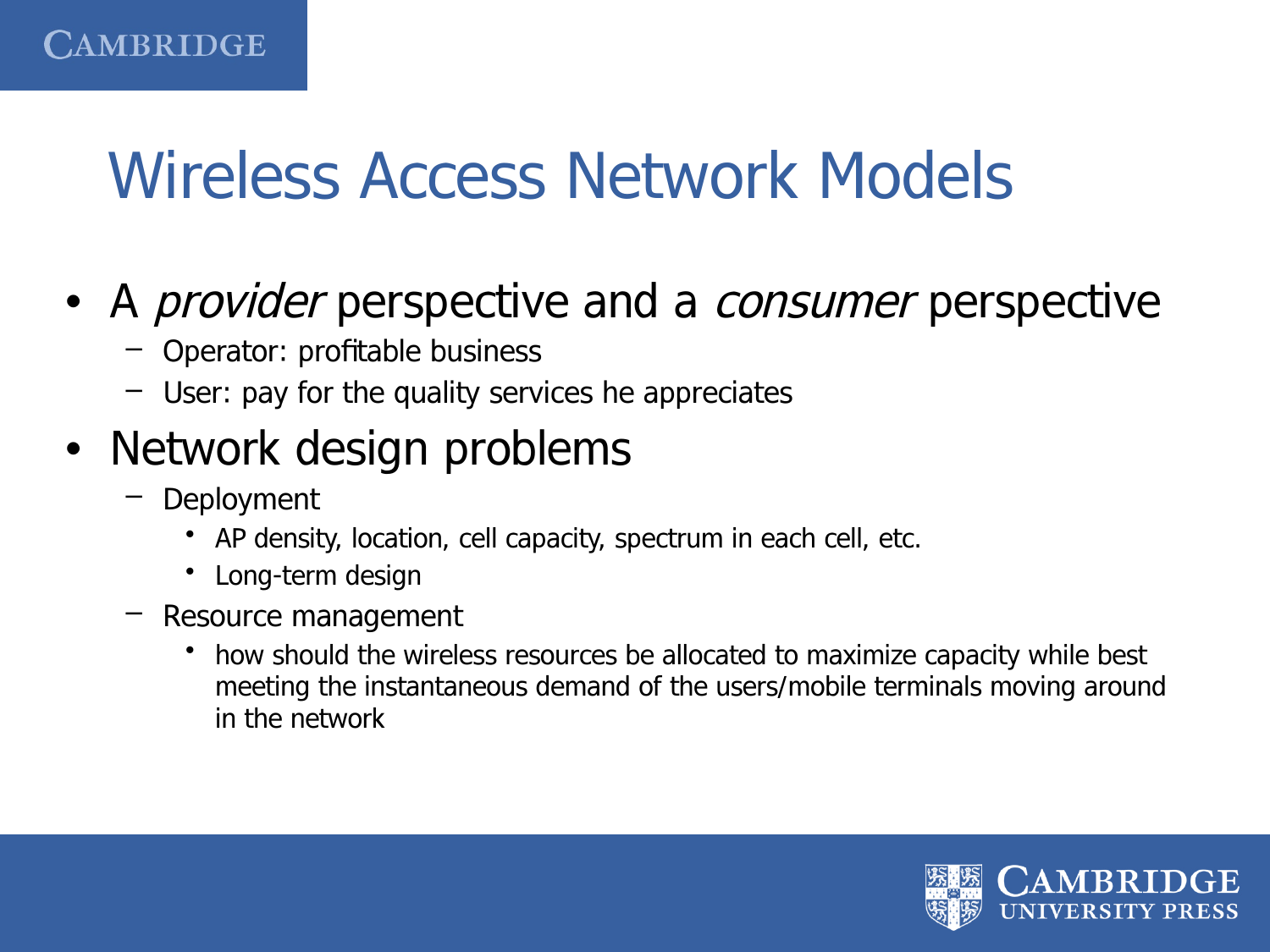

# Wireless Access Network Models
A provider perspective and a consumer perspective
Operator: profitable business
User: pay for the quality services he appreciates
Network design problems
Deployment
AP density, location, cell capacity, spectrum in each cell, etc.
Long-term design
Resource management
how should the wireless resources be allocated to maximize capacity while best meeting the instantaneous demand of the users/mobile terminals moving around in the network